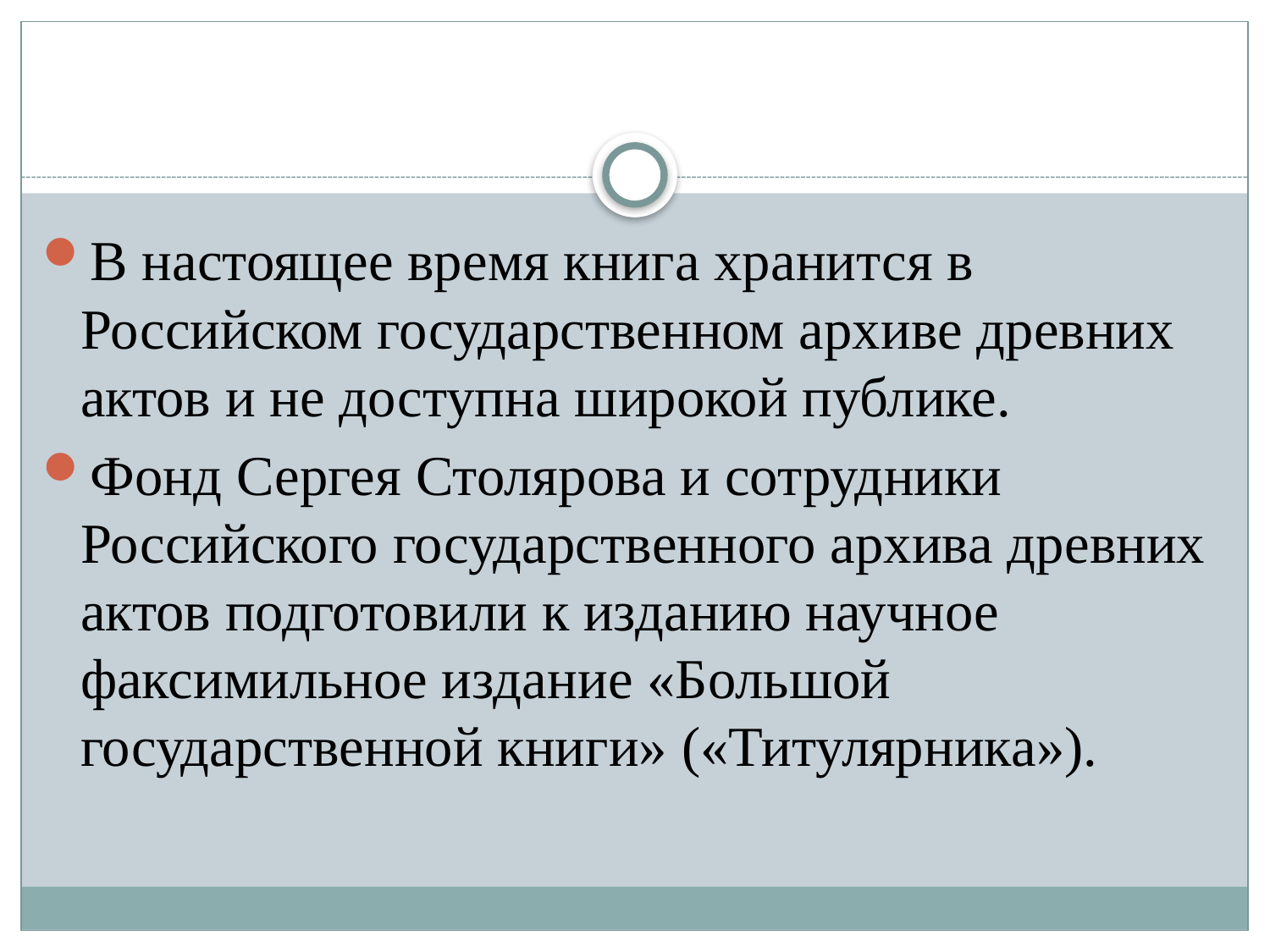

В настоящее время книга хранится в Российском государственном архиве древних актов и не доступна широкой публике.
Фонд Сергея Столярова и сотрудники Российского государственного архива древних актов подготовили к изданию научное факсимильное издание «Большой государственной книги» («Титулярника»).